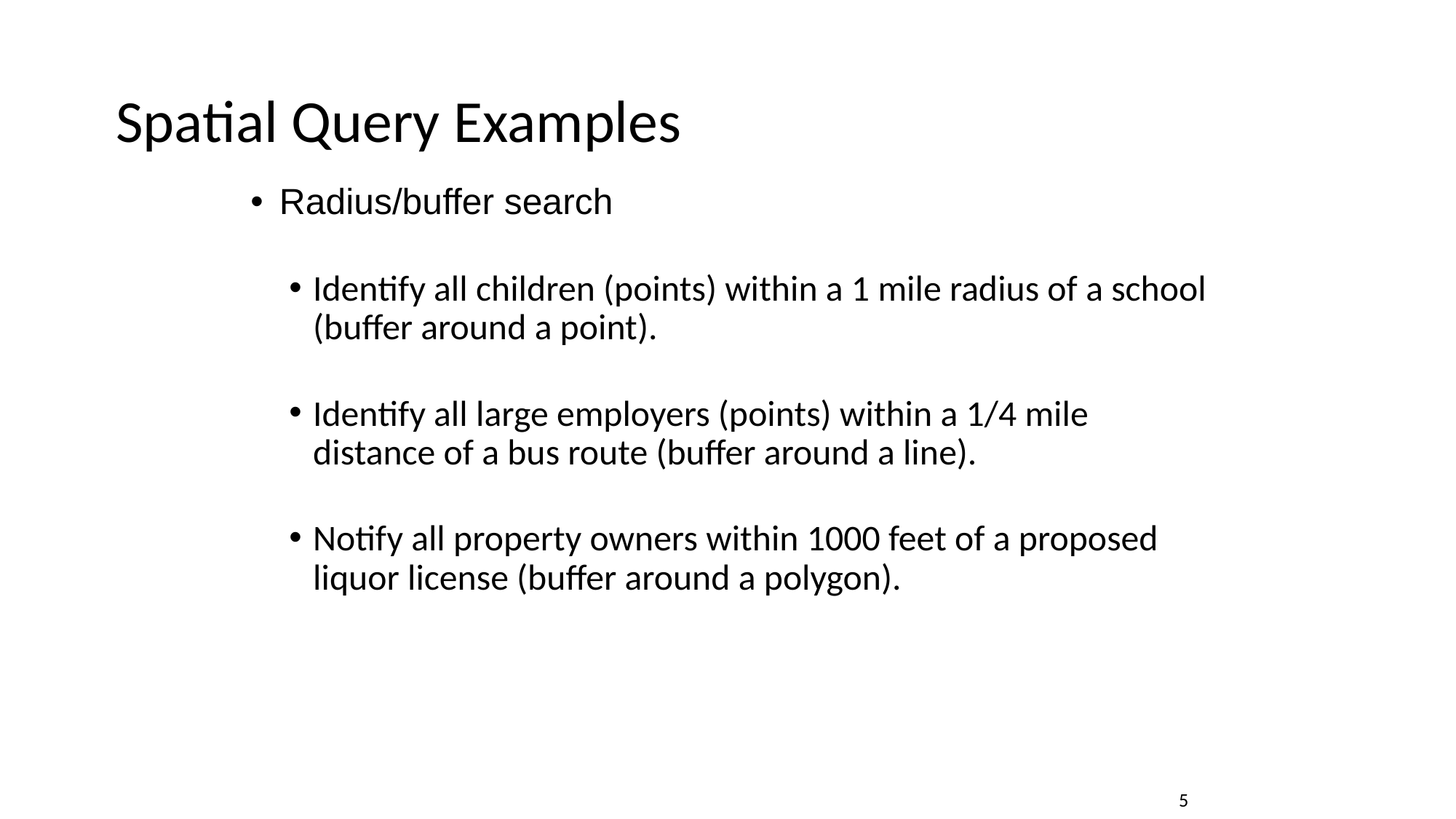

# Spatial Query Examples
Radius/buffer search
Identify all children (points) within a 1 mile radius of a school (buffer around a point).
Identify all large employers (points) within a 1/4 mile distance of a bus route (buffer around a line).
Notify all property owners within 1000 feet of a proposed liquor license (buffer around a polygon).
5